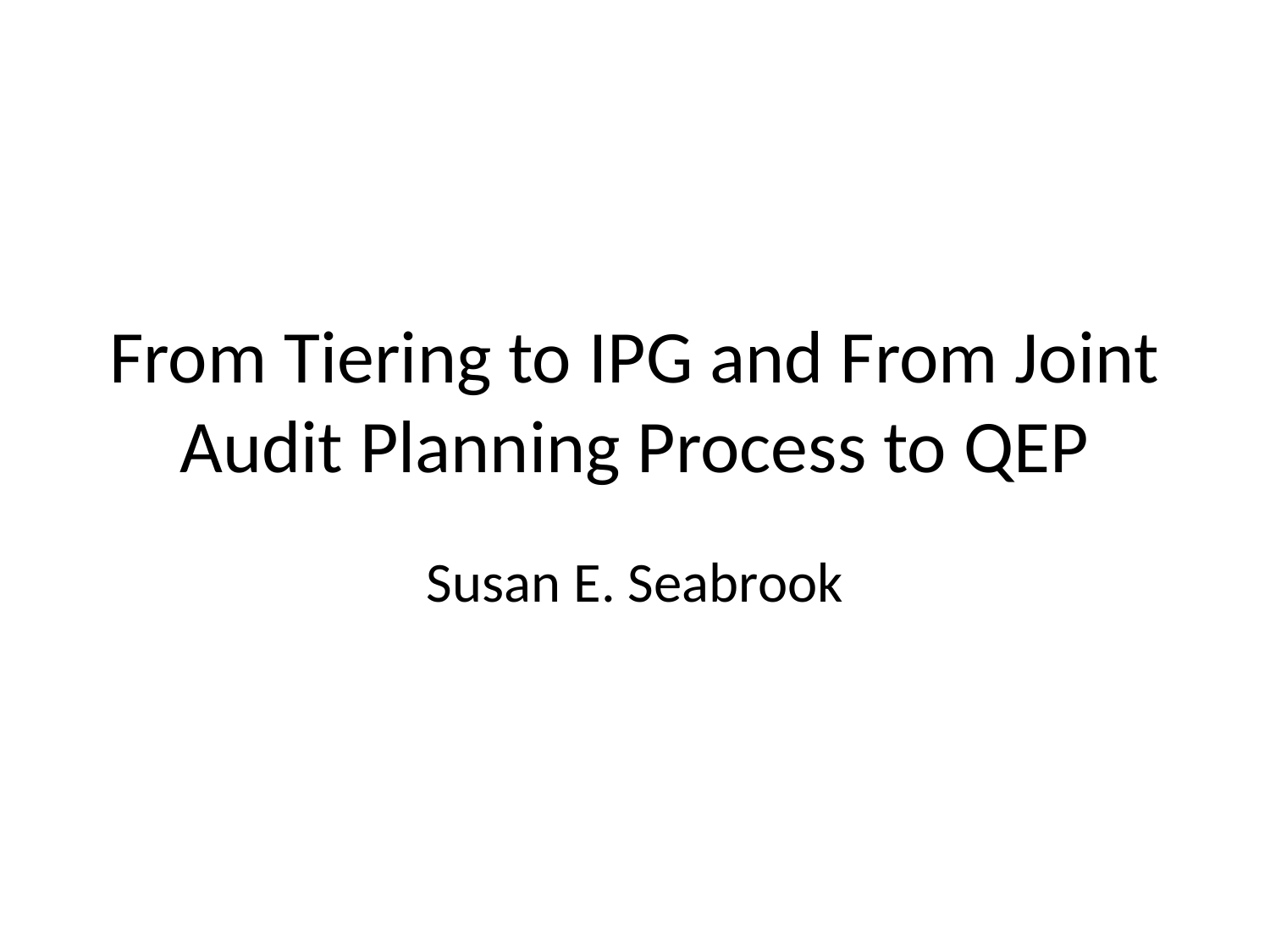

From Tiering to IPG and From Joint Audit Planning Process to QEP
Susan E. Seabrook

# From Tiering to IPG and From Joint Audit Planning Process to QEP
Susan E. Seabrook